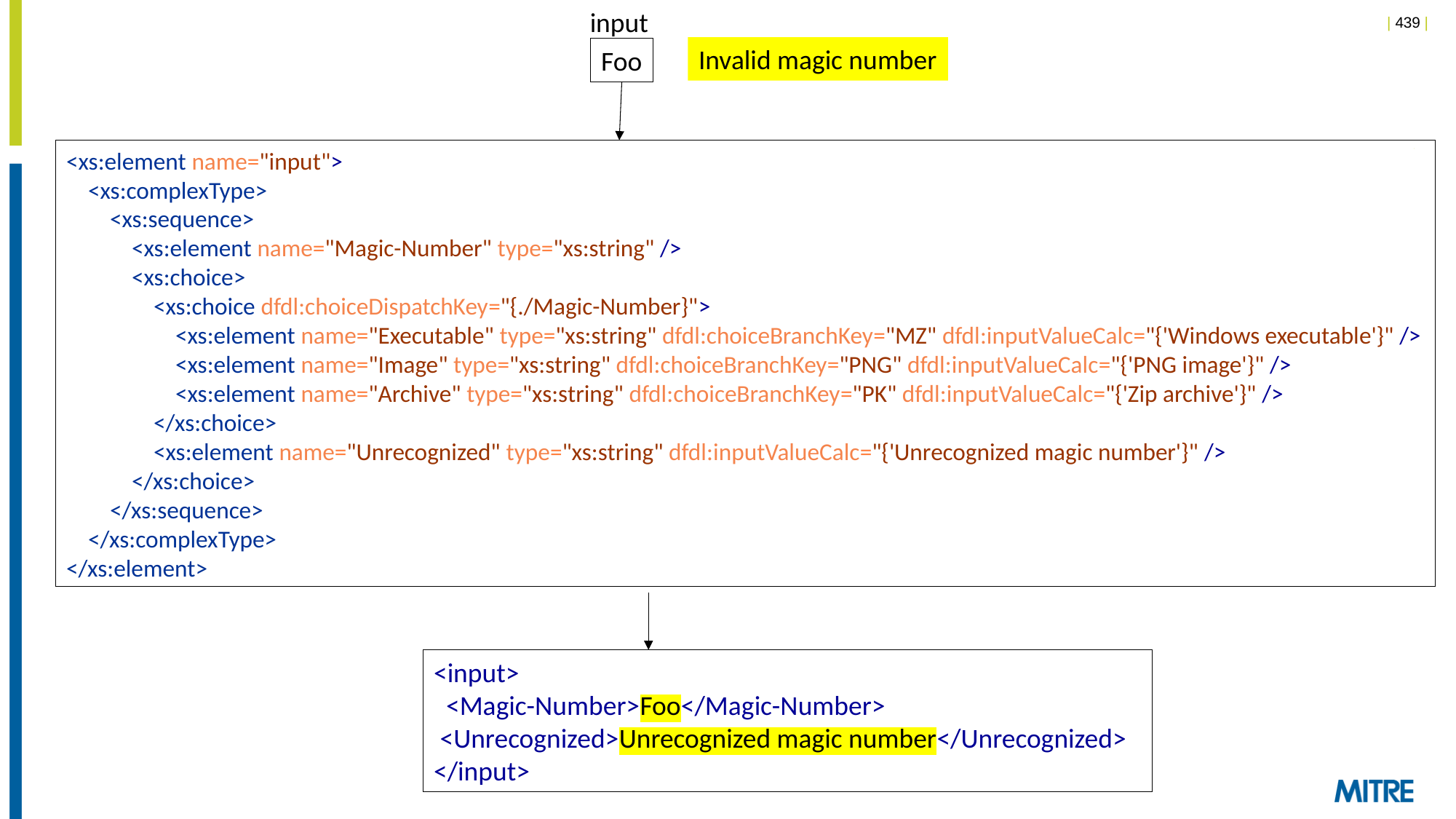

input
Invalid magic number
Foo
<xs:element name="input">
    <xs:complexType>
        <xs:sequence>
            <xs:element name="Magic-Number" type="xs:string" />
            <xs:choice>
                <xs:choice dfdl:choiceDispatchKey="{./Magic-Number}">
                    <xs:element name="Executable" type="xs:string" dfdl:choiceBranchKey="MZ" dfdl:inputValueCalc="{'Windows executable'}" />
                    <xs:element name="Image" type="xs:string" dfdl:choiceBranchKey="PNG" dfdl:inputValueCalc="{'PNG image'}" />
                    <xs:element name="Archive" type="xs:string" dfdl:choiceBranchKey="PK" dfdl:inputValueCalc="{'Zip archive'}" />
                </xs:choice>
                <xs:element name="Unrecognized" type="xs:string" dfdl:inputValueCalc="{'Unrecognized magic number'}" />
            </xs:choice>
        </xs:sequence>
    </xs:complexType>
</xs:element>
<input>
  <Magic-Number>Foo</Magic-Number>
 <Unrecognized>Unrecognized magic number</Unrecognized>
</input>